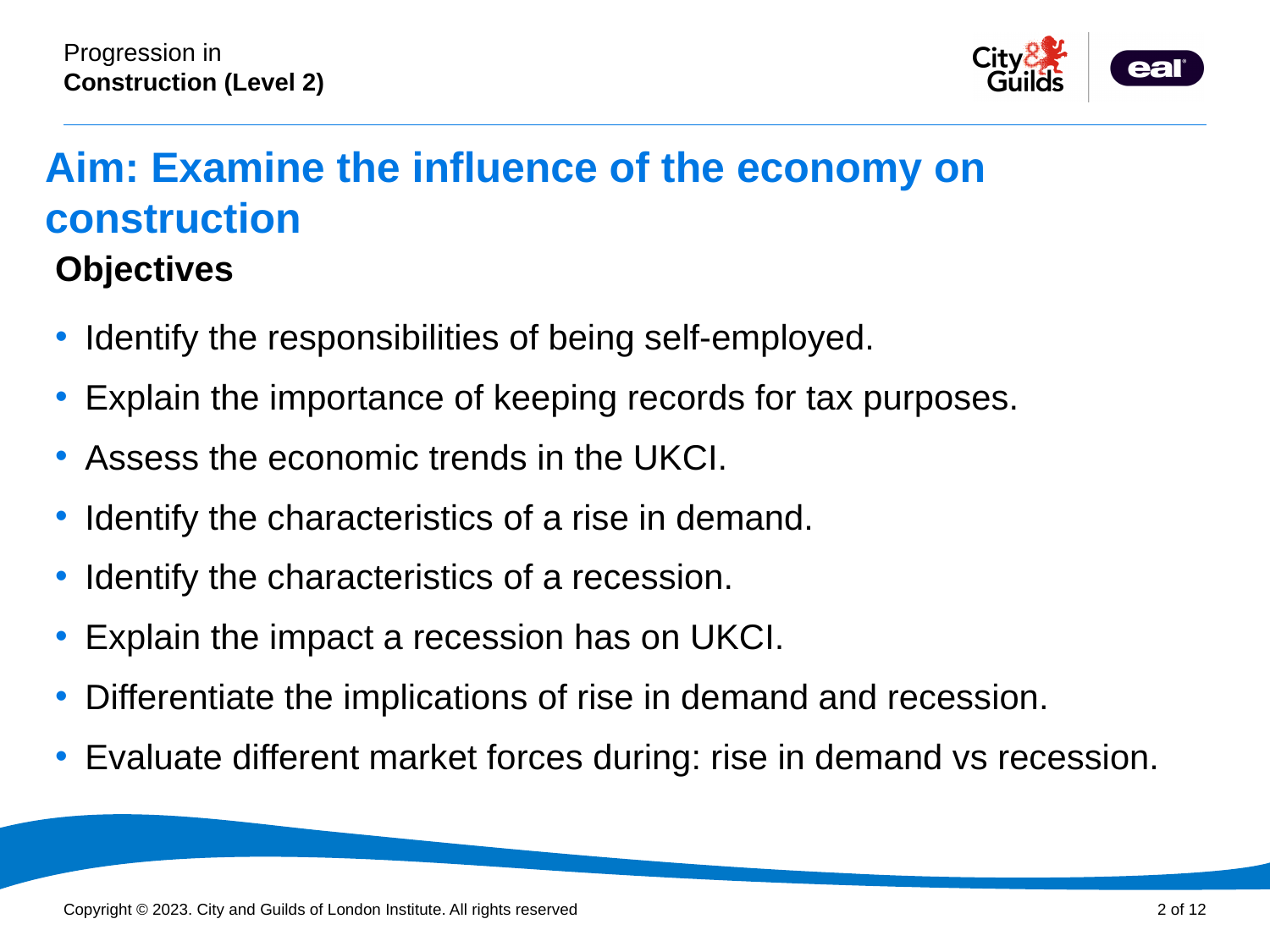

# Aim: Examine the influence of the economy on construction
Objectives
Identify the responsibilities of being self-employed.
Explain the importance of keeping records for tax purposes.
Assess the economic trends in the UKCI.
Identify the characteristics of a rise in demand.
Identify the characteristics of a recession.
Explain the impact a recession has on UKCI.
Differentiate the implications of rise in demand and recession.
Evaluate different market forces during: rise in demand vs recession.